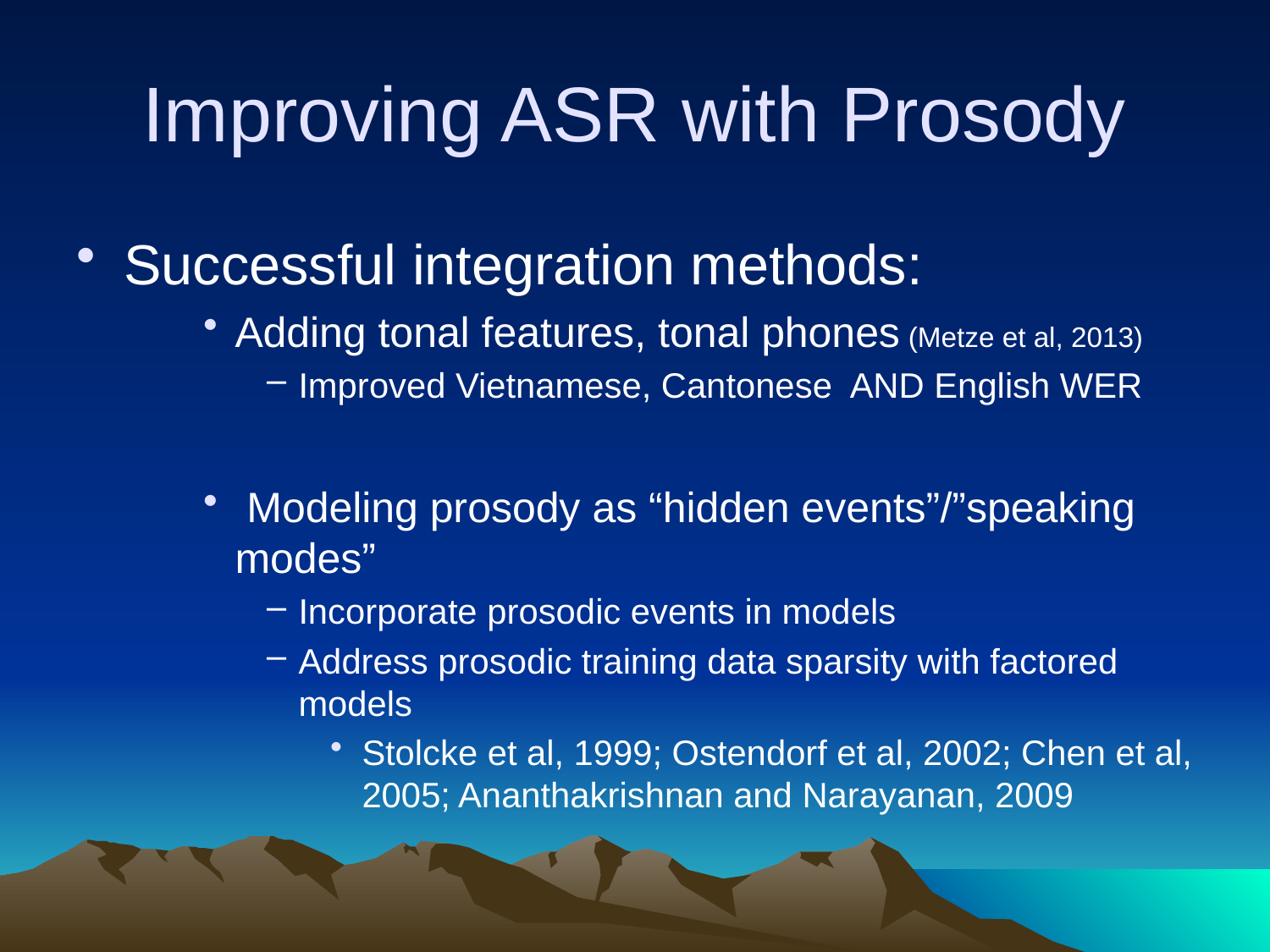

# Improving ASR with Prosody
Successful integration methods:
Adding tonal features, tonal phones (Metze et al, 2013)
Improved Vietnamese, Cantonese  AND English WER

 Modeling prosody as “hidden events”/”speaking modes”
Incorporate prosodic events in models
Address prosodic training data sparsity with factored models
Stolcke et al, 1999; Ostendorf et al, 2002; Chen et al, 2005; Ananthakrishnan and Narayanan, 2009